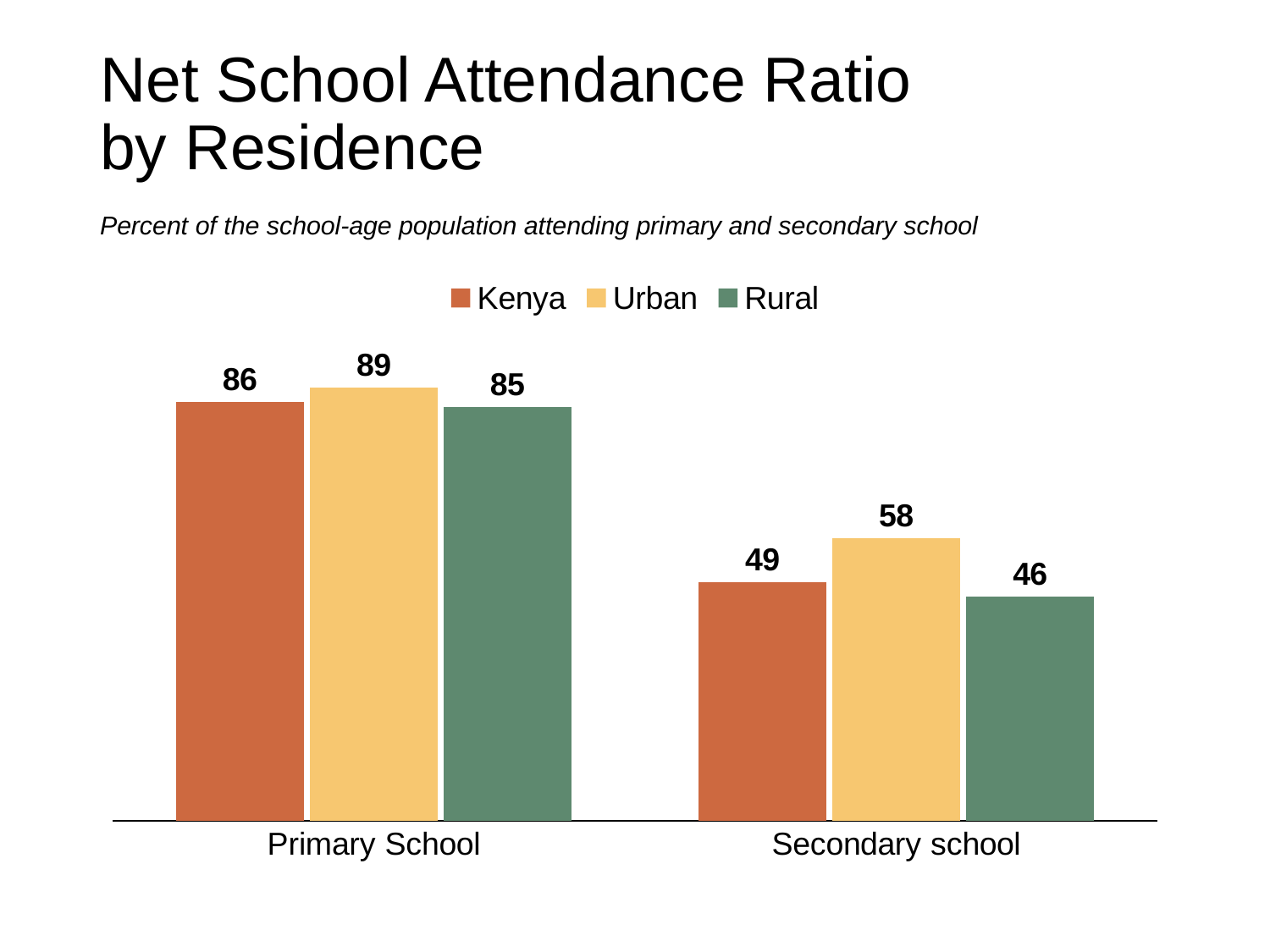

# Net School Attendance Ratio by Residence
Percent of the school-age population attending primary and secondary school

### Chart

| Category | Kenya | Urban | Rural |
|---|---|---|---|
| Primary School | 86.0 | 89.0 | 85.0 |
| Secondary school | 49.0 | 58.0 | 46.0 |